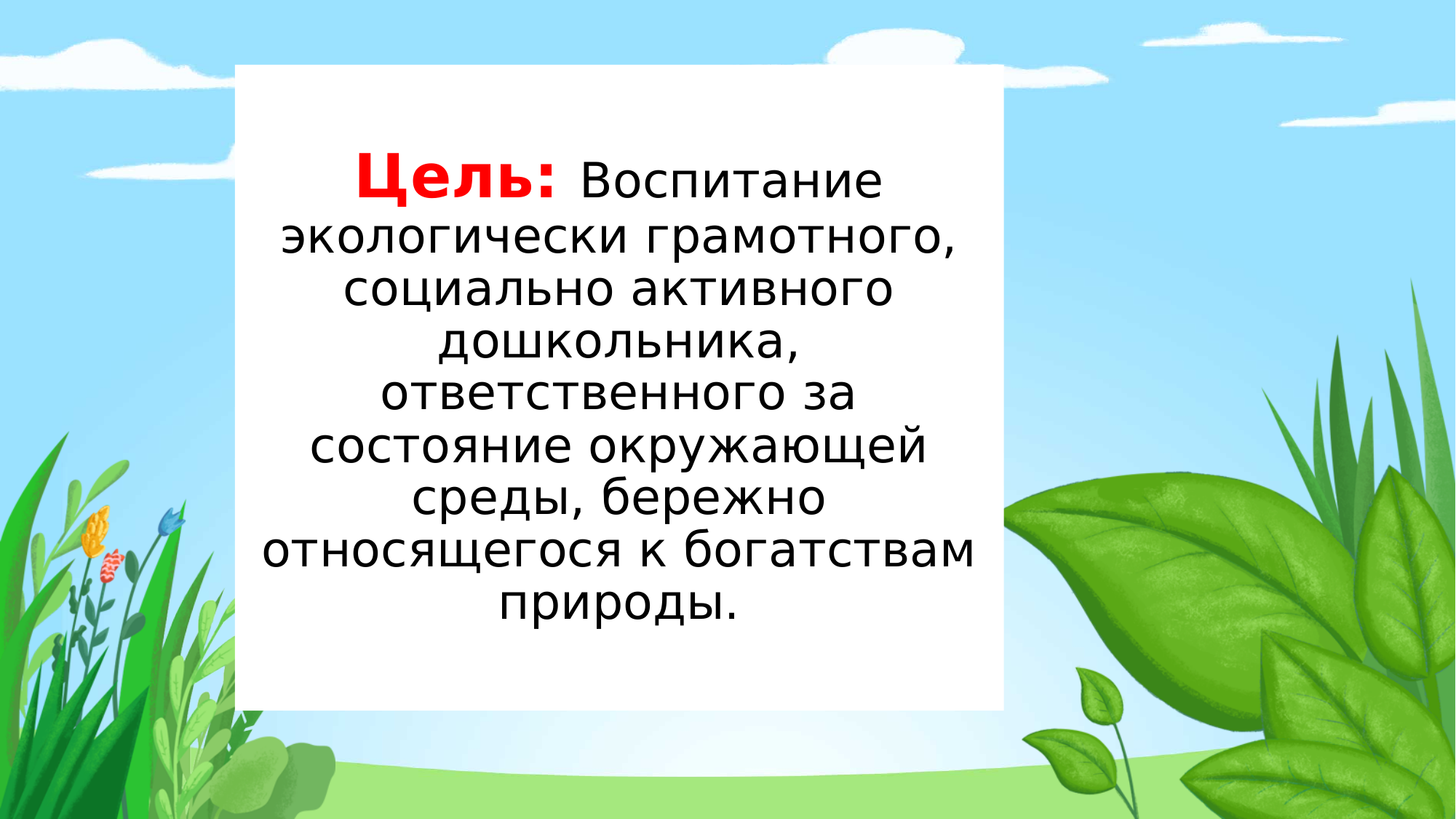

# Цель: Воспитание экологически грамотного, социально активного дошкольника, ответственного за состояние окружающей среды, бережно относящегося к богатствам природы.